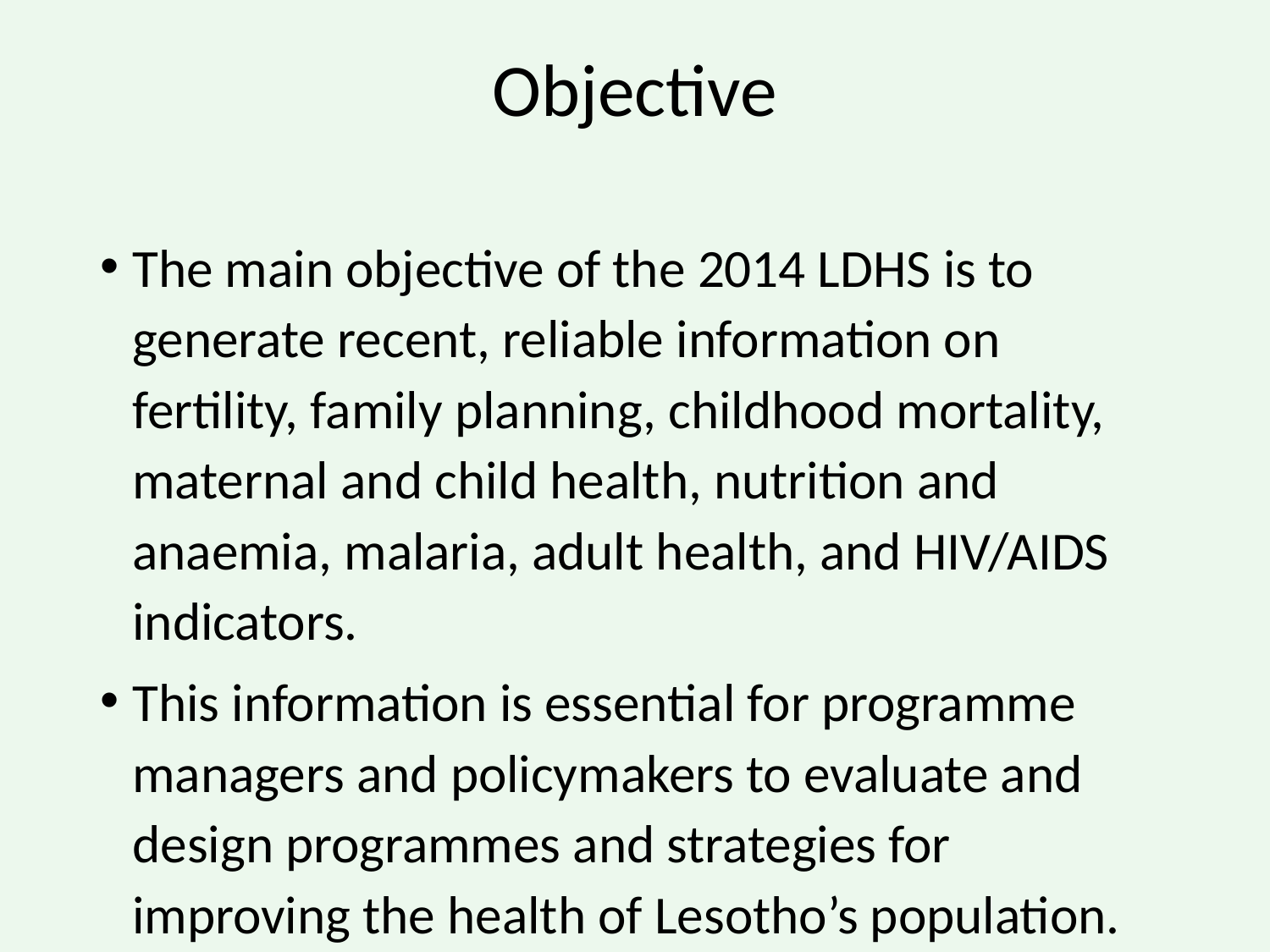

# Objective
The main objective of the 2014 LDHS is to generate recent, reliable information on fertility, family planning, childhood mortality, maternal and child health, nutrition and anaemia, malaria, adult health, and HIV/AIDS indicators.
This information is essential for programme managers and policymakers to evaluate and design programmes and strategies for improving the health of Lesotho’s population.